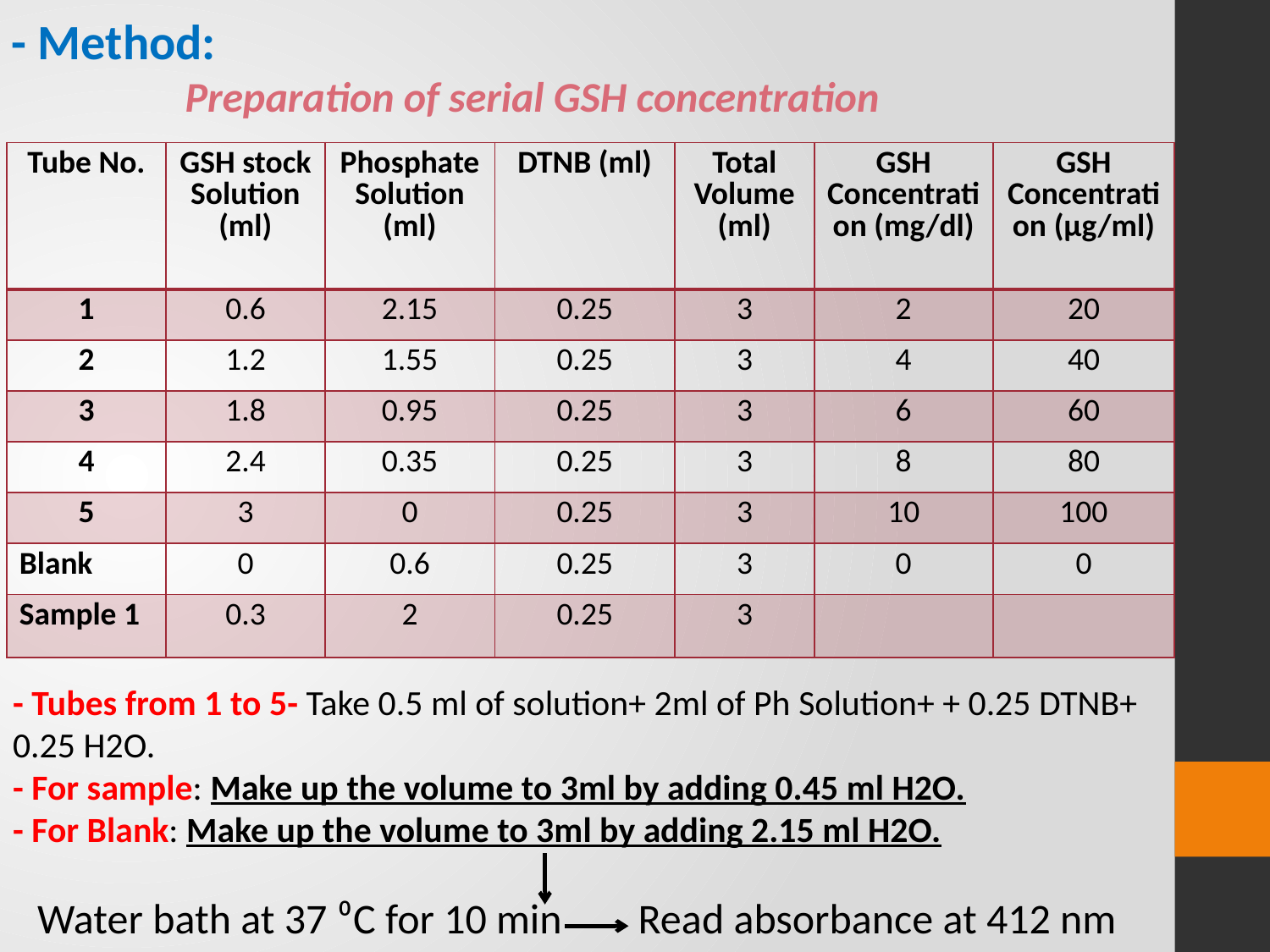

- Method:
Preparation of serial GSH concentration
| Tube No. | GSH stock Solution (ml) | Phosphate Solution (ml) | DTNB (ml) | Total Volume (ml) | GSH Concentration (mg/dl) | GSH Concentration (μg/ml) |
| --- | --- | --- | --- | --- | --- | --- |
| 1 | 0.6 | 2.15 | 0.25 | 3 | 2 | 20 |
| 2 | 1.2 | 1.55 | 0.25 | 3 | 4 | 40 |
| 3 | 1.8 | 0.95 | 0.25 | 3 | 6 | 60 |
| 4 | 2.4 | 0.35 | 0.25 | 3 | 8 | 80 |
| 5 | 3 | 0 | 0.25 | 3 | 10 | 100 |
| Blank | 0 | 0.6 | 0.25 | 3 | 0 | 0 |
| Sample 1 | 0.3 | 2 | 0.25 | 3 |  |  |
- Tubes from 1 to 5- Take 0.5 ml of solution+ 2ml of Ph Solution+ + 0.25 DTNB+ 0.25 H2O.
- For sample: Make up the volume to 3ml by adding 0.45 ml H2O.
- For Blank: Make up the volume to 3ml by adding 2.15 ml H2O.

Water bath at 37 ⁰C for 10 min        Read absorbance at 412 nm